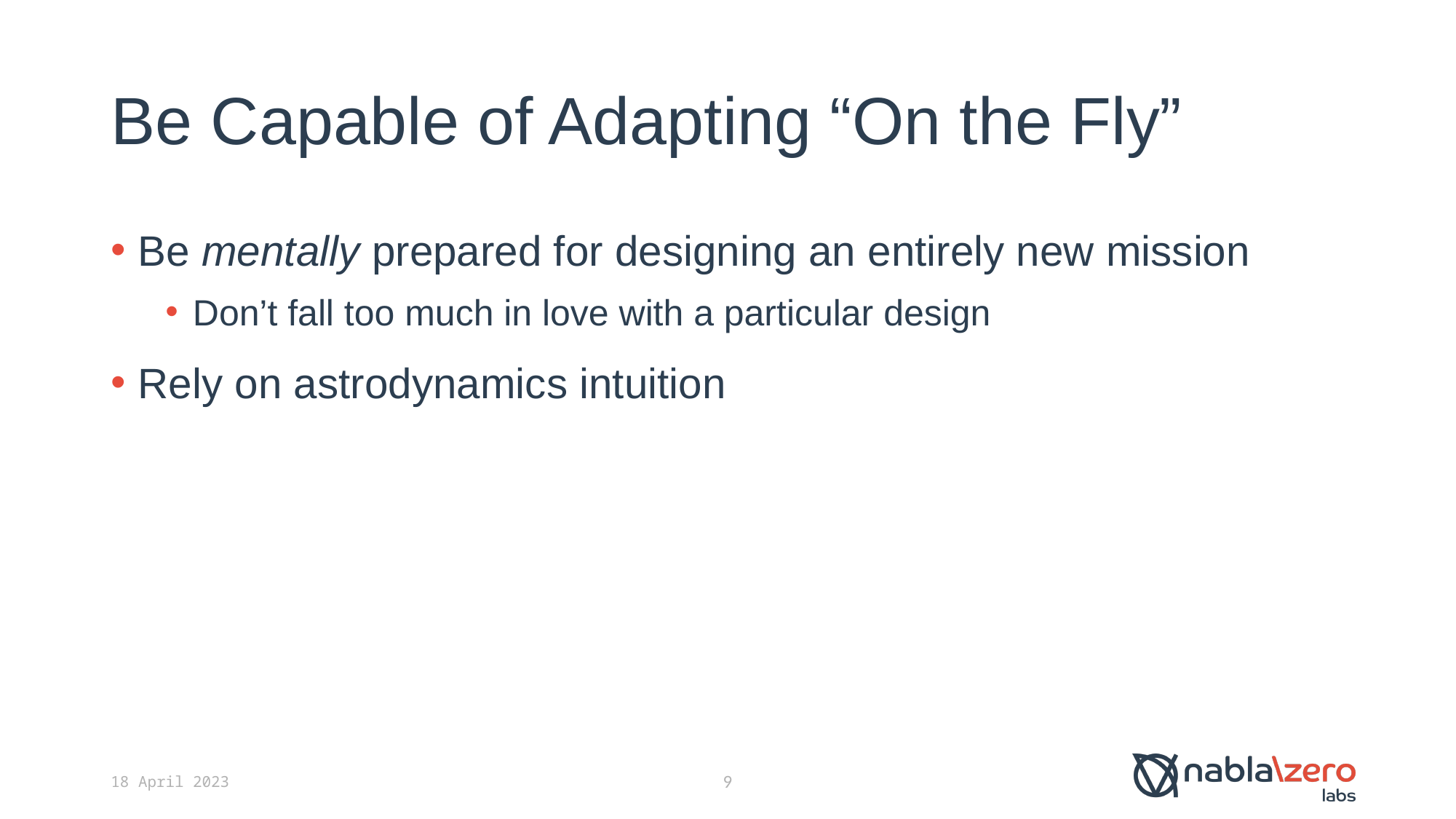

# Be Capable of Adapting “On the Fly”
Be mentally prepared for designing an entirely new mission
Don’t fall too much in love with a particular design
Rely on astrodynamics intuition
18 April 2023
9